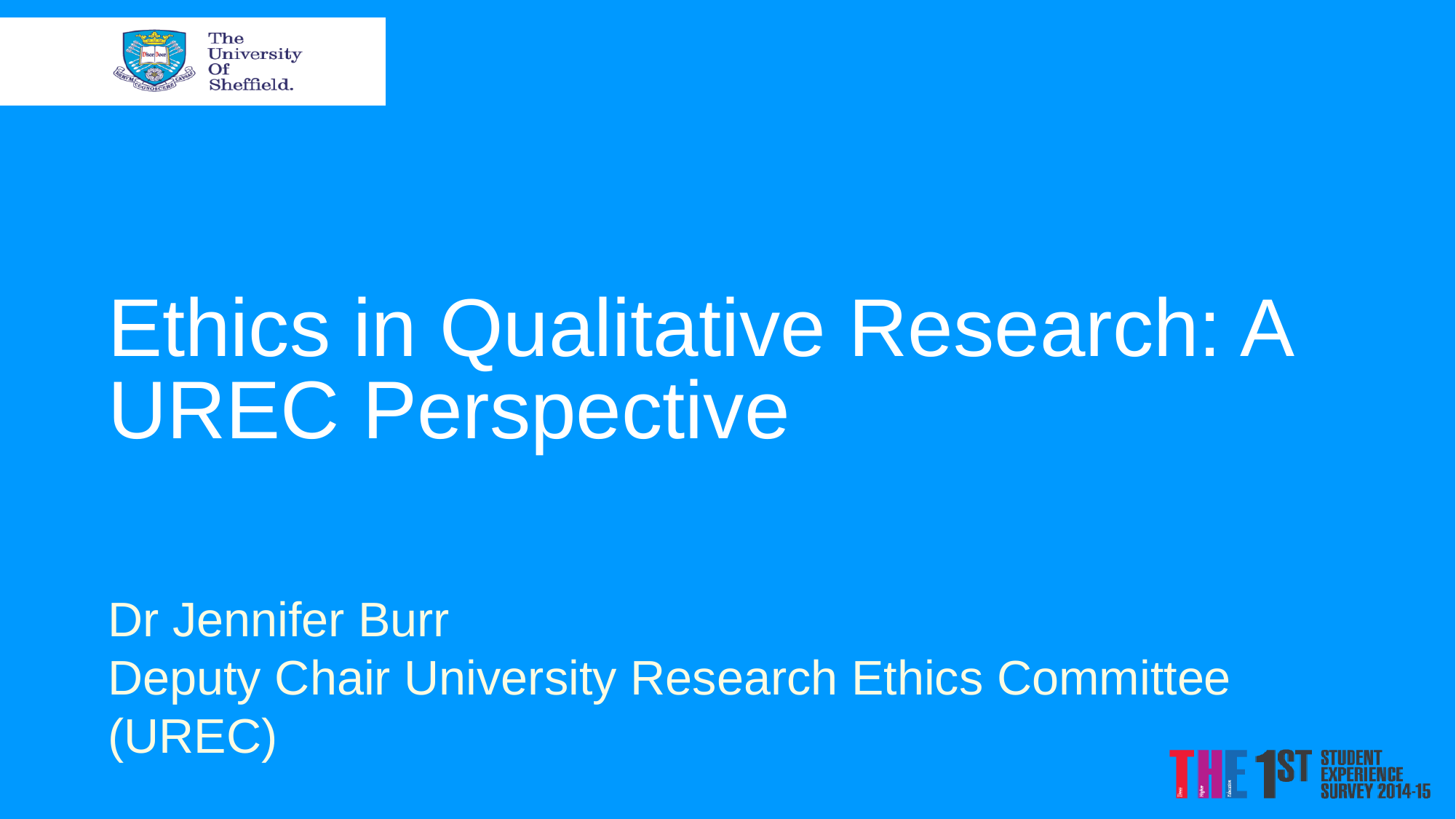

# Ethics in Qualitative Research: A UREC Perspective
Dr Jennifer Burr
Deputy Chair University Research Ethics Committee (UREC)